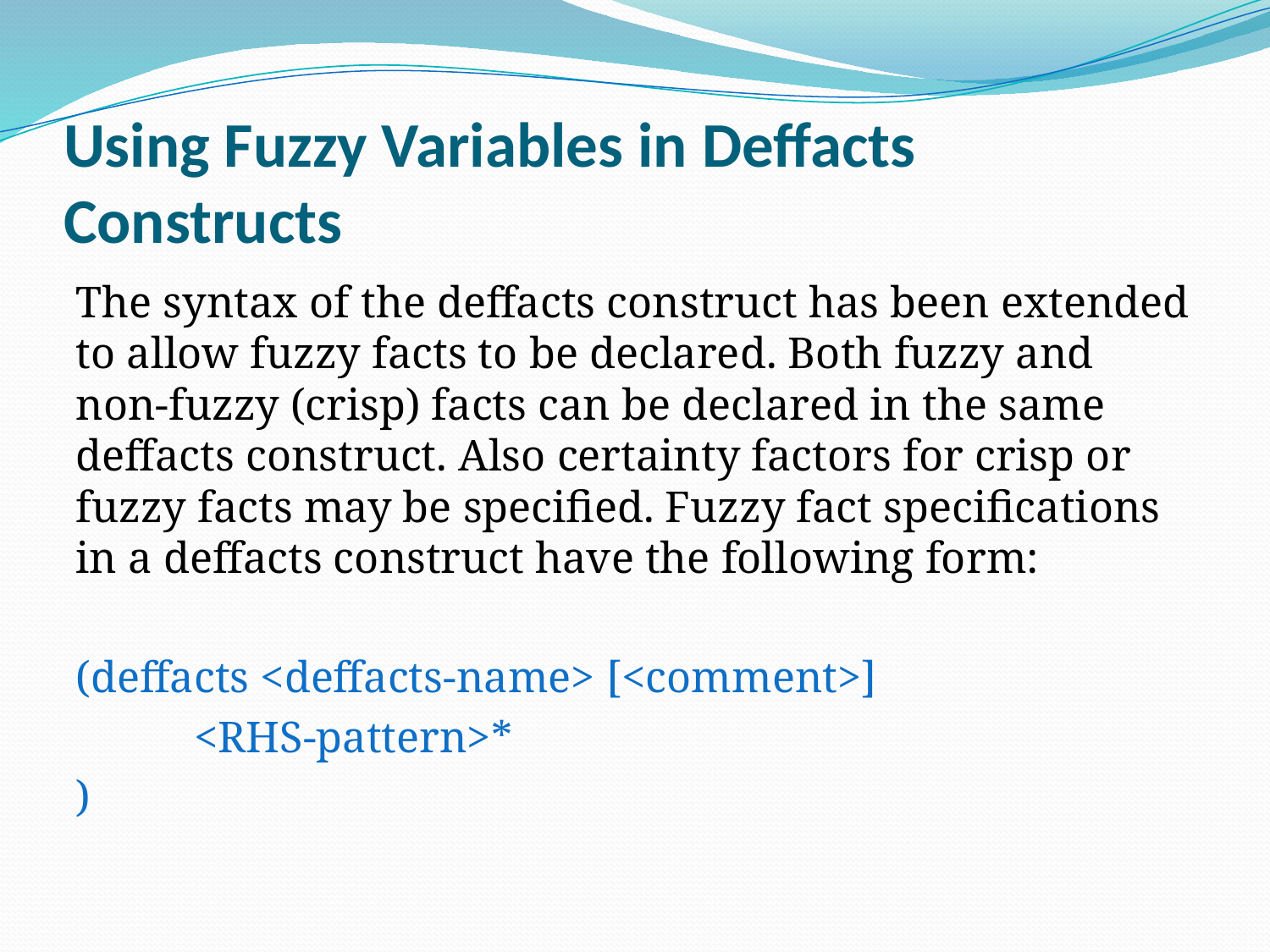

# Using Fuzzy Variables in Deffacts Constructs
The syntax of the deffacts construct has been extended to allow fuzzy facts to be declared. Both fuzzy and non-fuzzy (crisp) facts can be declared in the same deffacts construct. Also certainty factors for crisp or fuzzy facts may be specified. Fuzzy fact specifications in a deffacts construct have the following form:

(deffacts <deffacts-name> [<comment>]
	<RHS-pattern>*
)